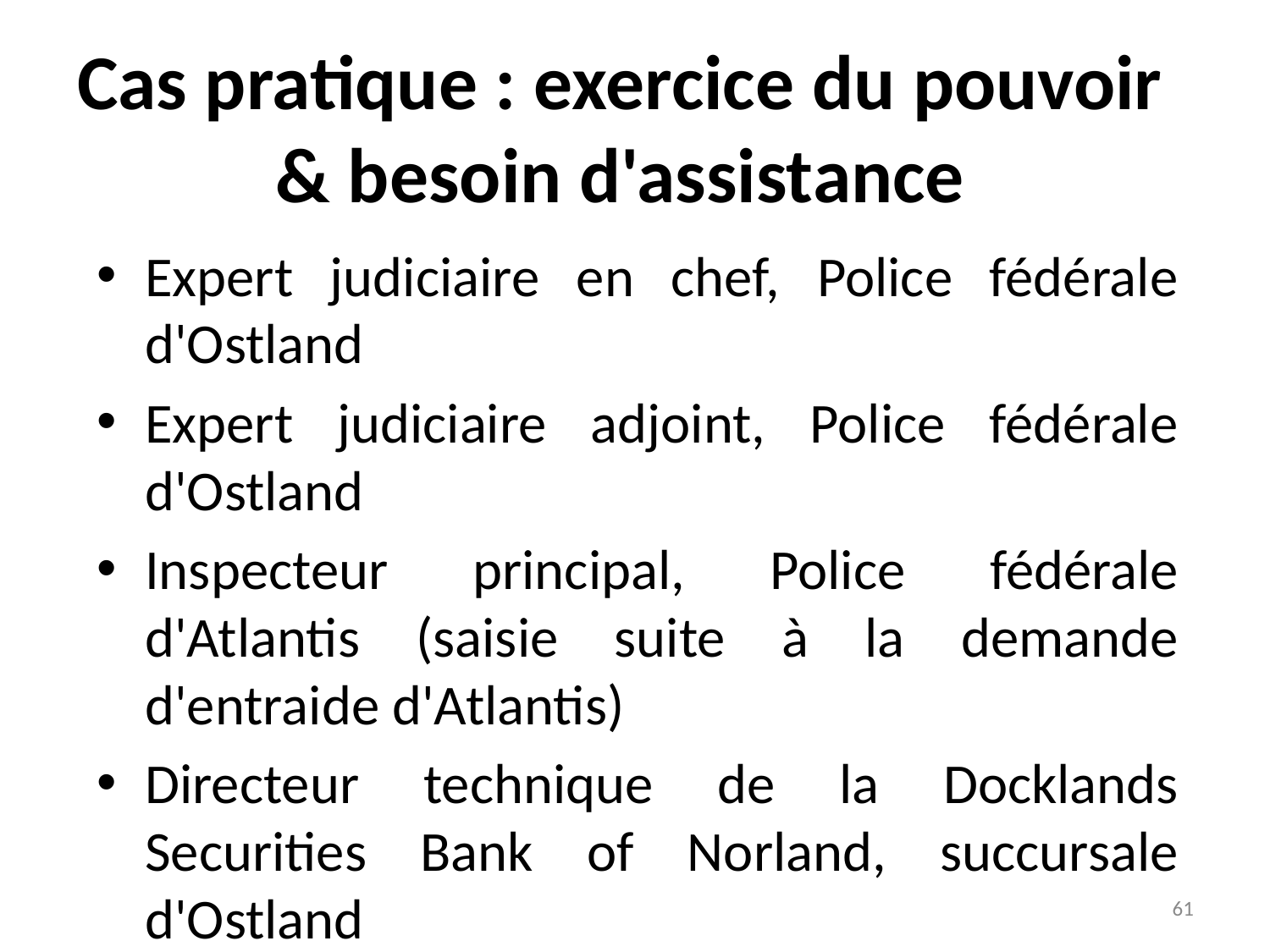

# Cas pratique : exercice du pouvoir & besoin d'assistance
Expert judiciaire en chef, Police fédérale d'Ostland
Expert judiciaire adjoint, Police fédérale d'Ostland
Inspecteur principal, Police fédérale d'Atlantis (saisie suite à la demande d'entraide d'Atlantis)
Directeur technique de la Docklands Securities Bank of Norland, succursale d'Ostland
61